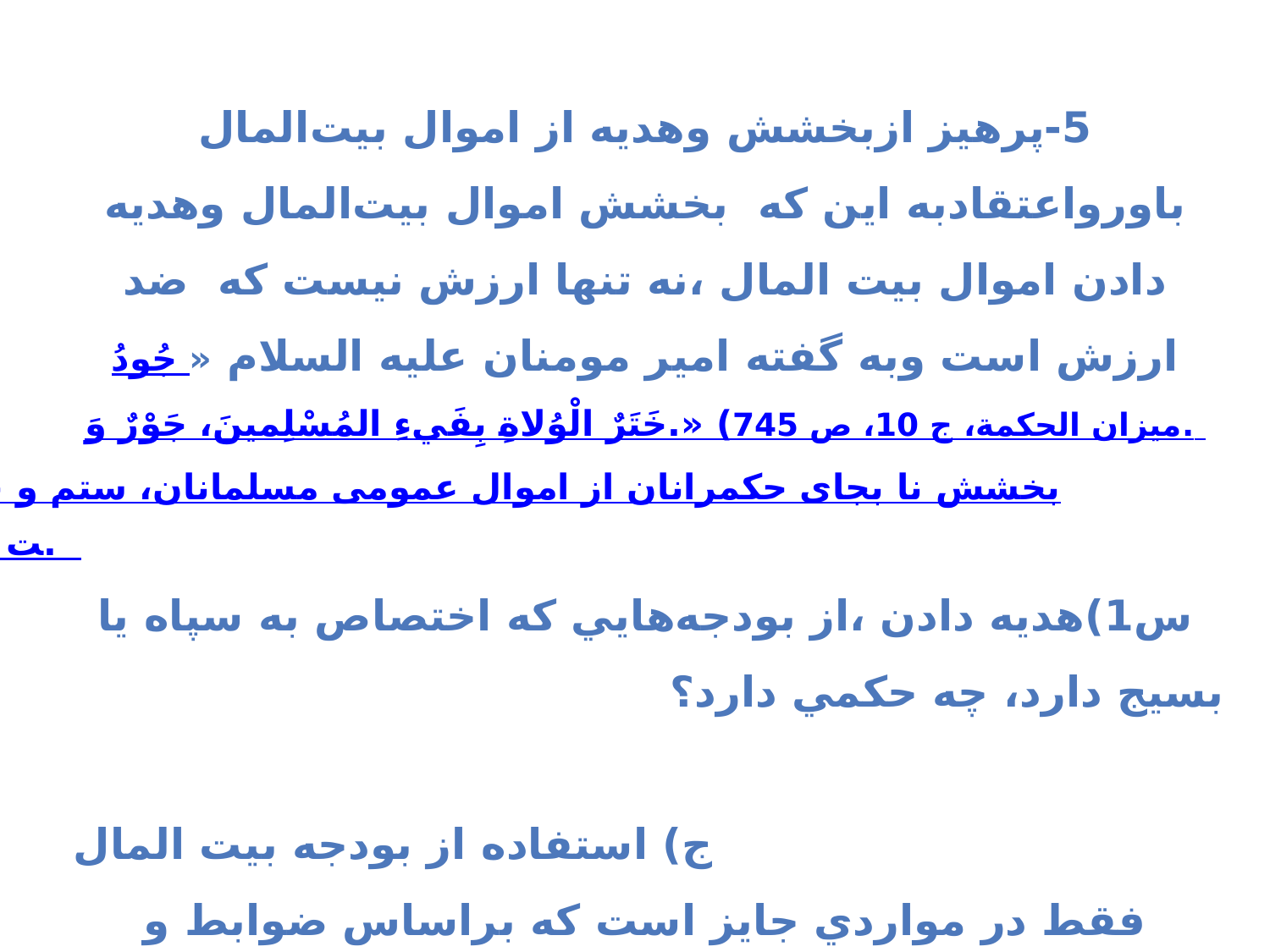

5-پرهیز ازبخشش وهدیه از اموال بيت‌المال
باورواعتقادبه این که  بخشش اموال بيت‌المال وهدیه دادن اموال بیت المال ،نه تنها ارزش نیست که  ضد ارزش است وبه گفته امیر مومنان علیه السلام «جُودُ الْوُلاةِ بِفَيءِ المُسْلِمينَ، جَوْرٌ وَ خَتَرٌ.» (ميزان الحكمة، ج 10، ص 745. ) بخشش نا بجای حكمرانان از اموال عمومى مسلمانان، ستم و خيانت است.
س1)هدیه دادن ،از بودجه‌هايي كه اختصاص به سپاه يا بسيج دارد، چه حكمي دارد؟                                                                                                                                                            ج) استفاده از بودجه بيت المال فقط در مواردي جايز است كه براساس ضوابط و مقررات بودجه و اعتبار براي آن منظور شده است و در غير آن موارد جايز نيست و موجب ضمان است مگر در مواردي كه براي اين هدايا در برنامه و بودجه سازمان پيش بيني و توسط مراجع ذي صلاح مصوب شده باشد ویابااذن کسی باشد که شرعا وقانونا حق اذن داشته باشد.
(مستفاد اجوبه الاستفتاءات،سوال 1966)